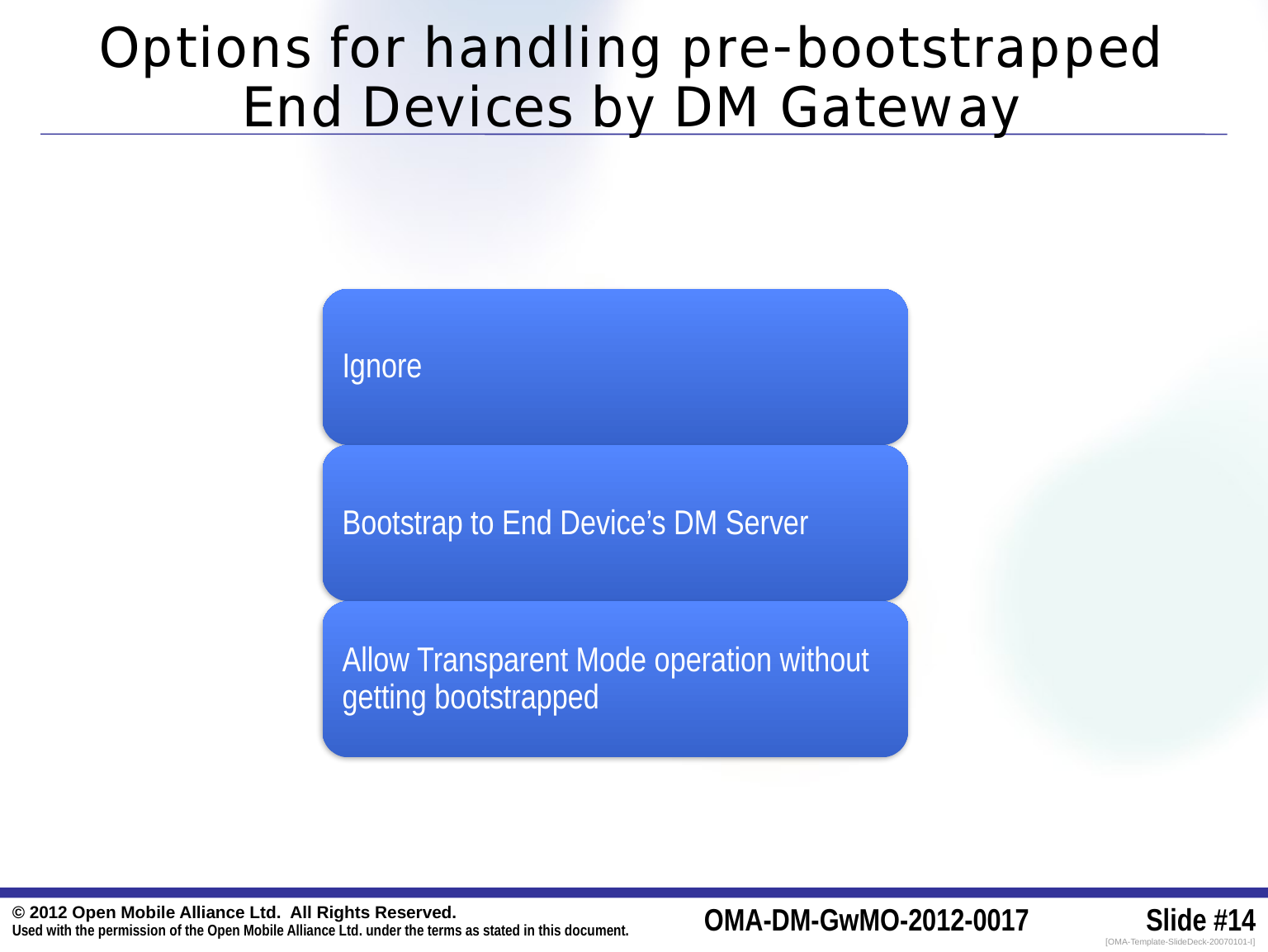

# Options for handling pre-bootstrapped End Devices by DM Gateway
Ignore
Bootstrap to End Device’s DM Server
Allow Transparent Mode operation without getting bootstrapped